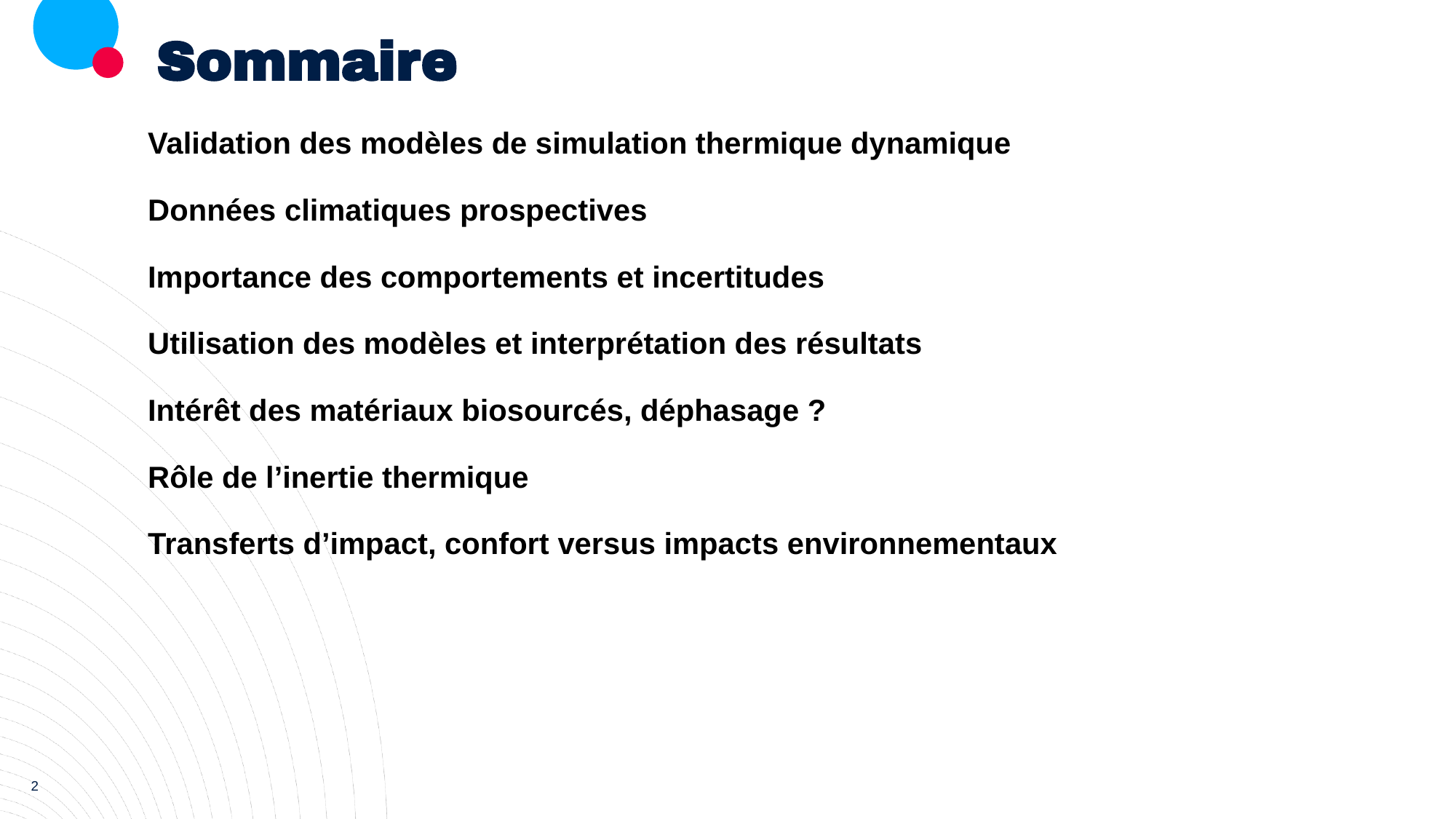

# Sommaire
Validation des modèles de simulation thermique dynamique
Données climatiques prospectives
Importance des comportements et incertitudes
Utilisation des modèles et interprétation des résultats
Intérêt des matériaux biosourcés, déphasage ?
Rôle de l’inertie thermique
Transferts d’impact, confort versus impacts environnementaux

2